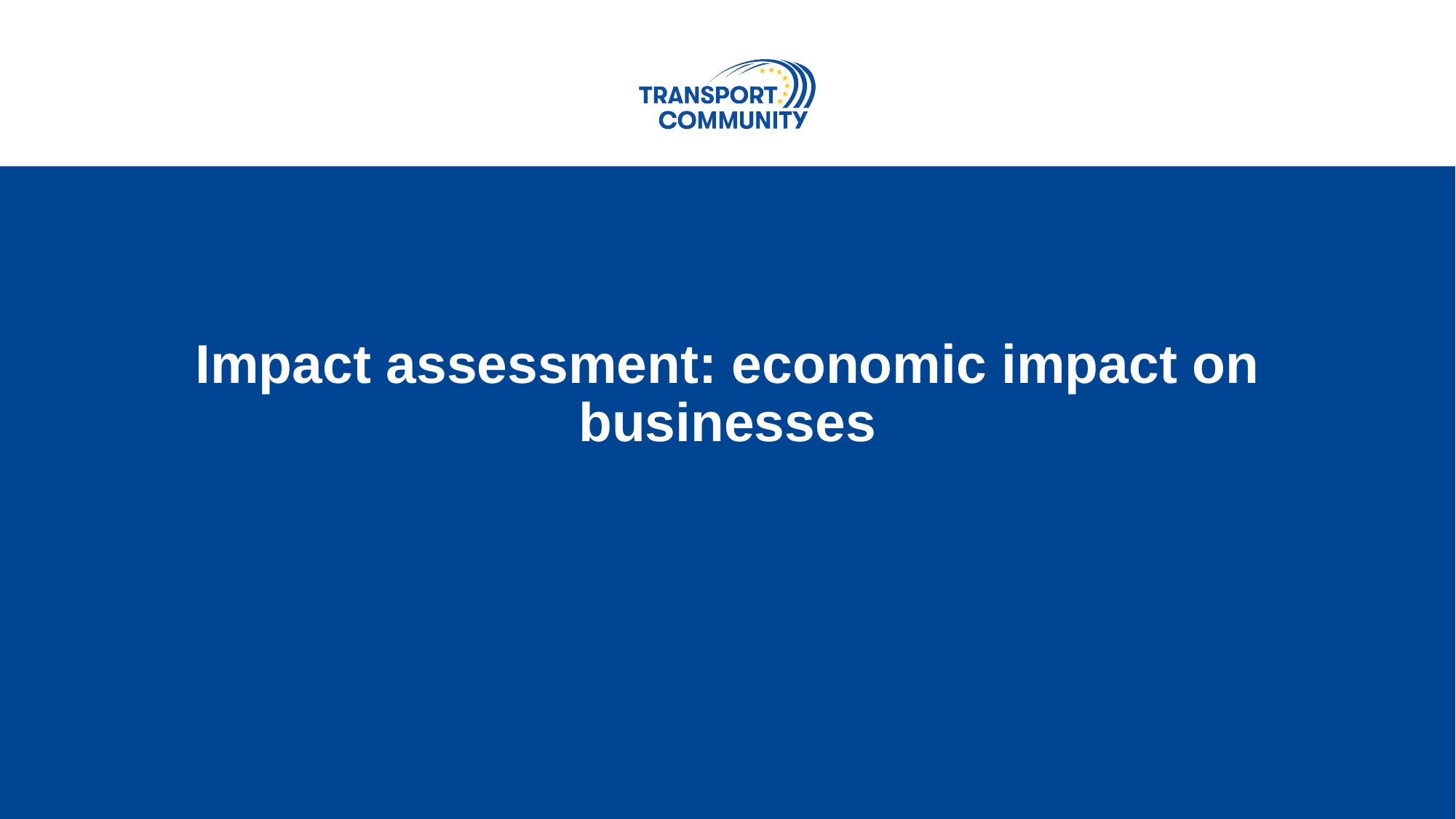

# Impact assessment: economic impact on businesses